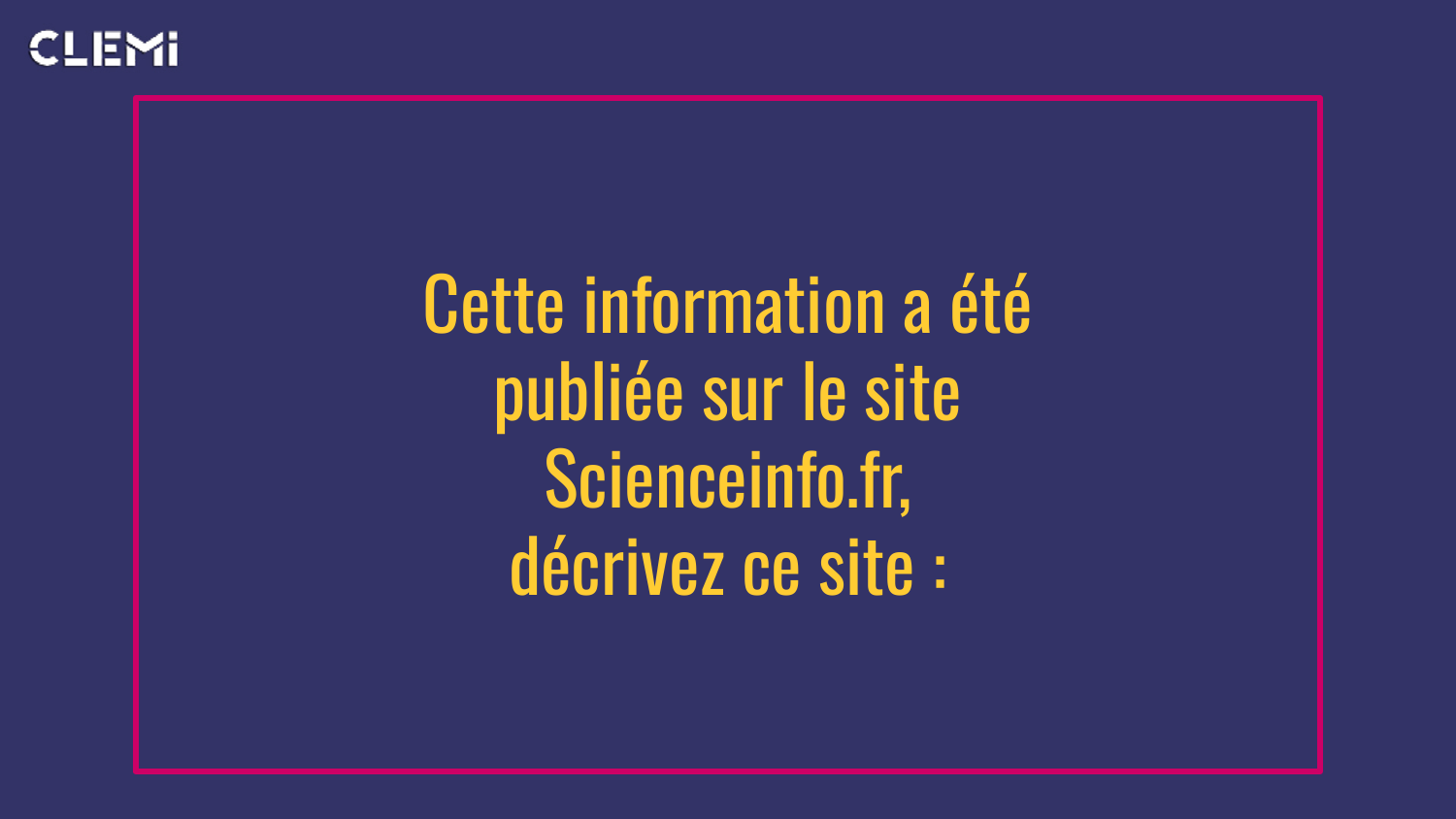

Cette information a été publiée sur le site Scienceinfo.fr,
décrivez ce site :